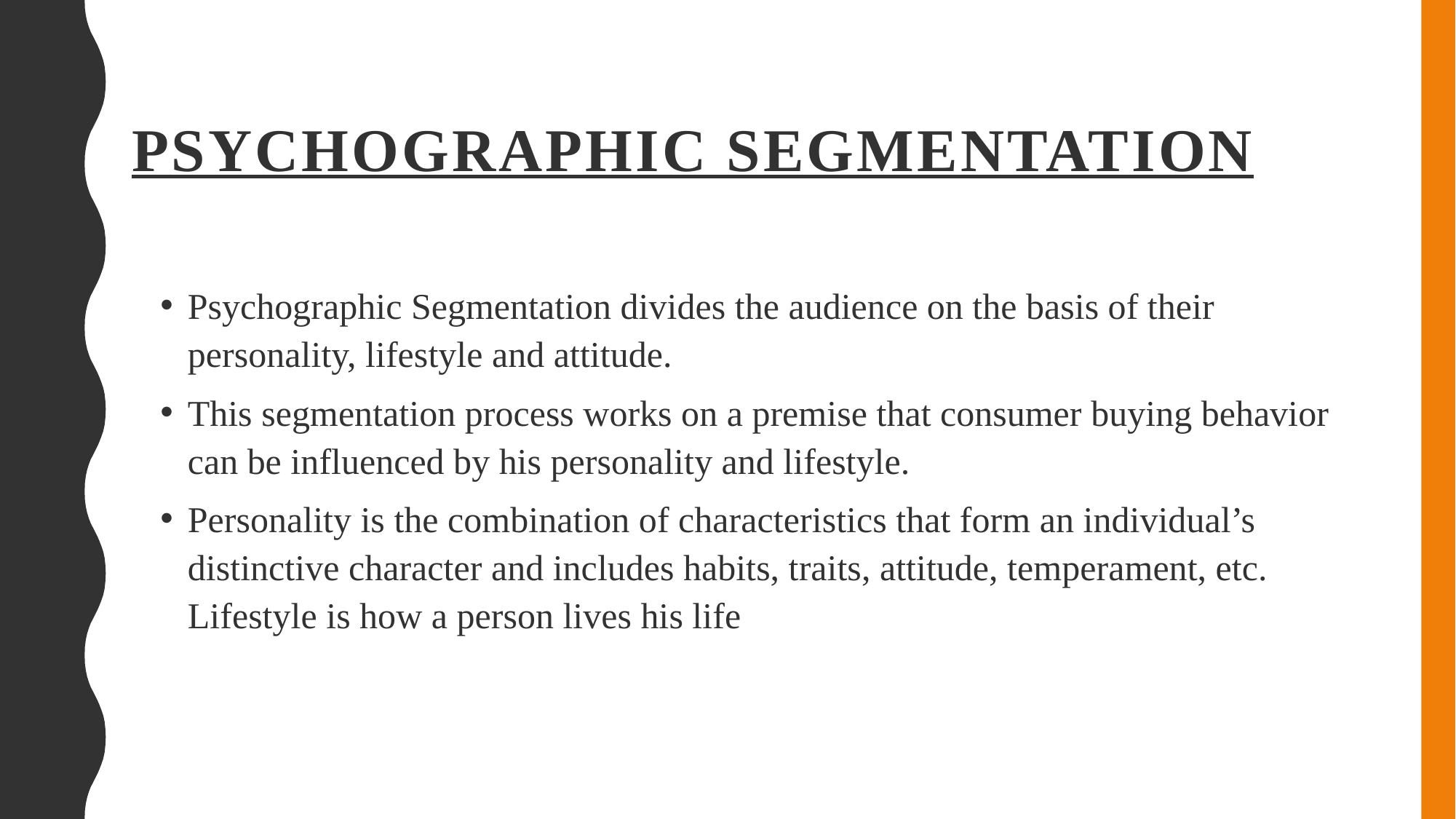

# Psychographic Segmentation
Psychographic Segmentation divides the audience on the basis of their personality, lifestyle and attitude.
This segmentation process works on a premise that consumer buying behavior can be influenced by his personality and lifestyle.
Personality is the combination of characteristics that form an individual’s distinctive character and includes habits, traits, attitude, temperament, etc. Lifestyle is how a person lives his life